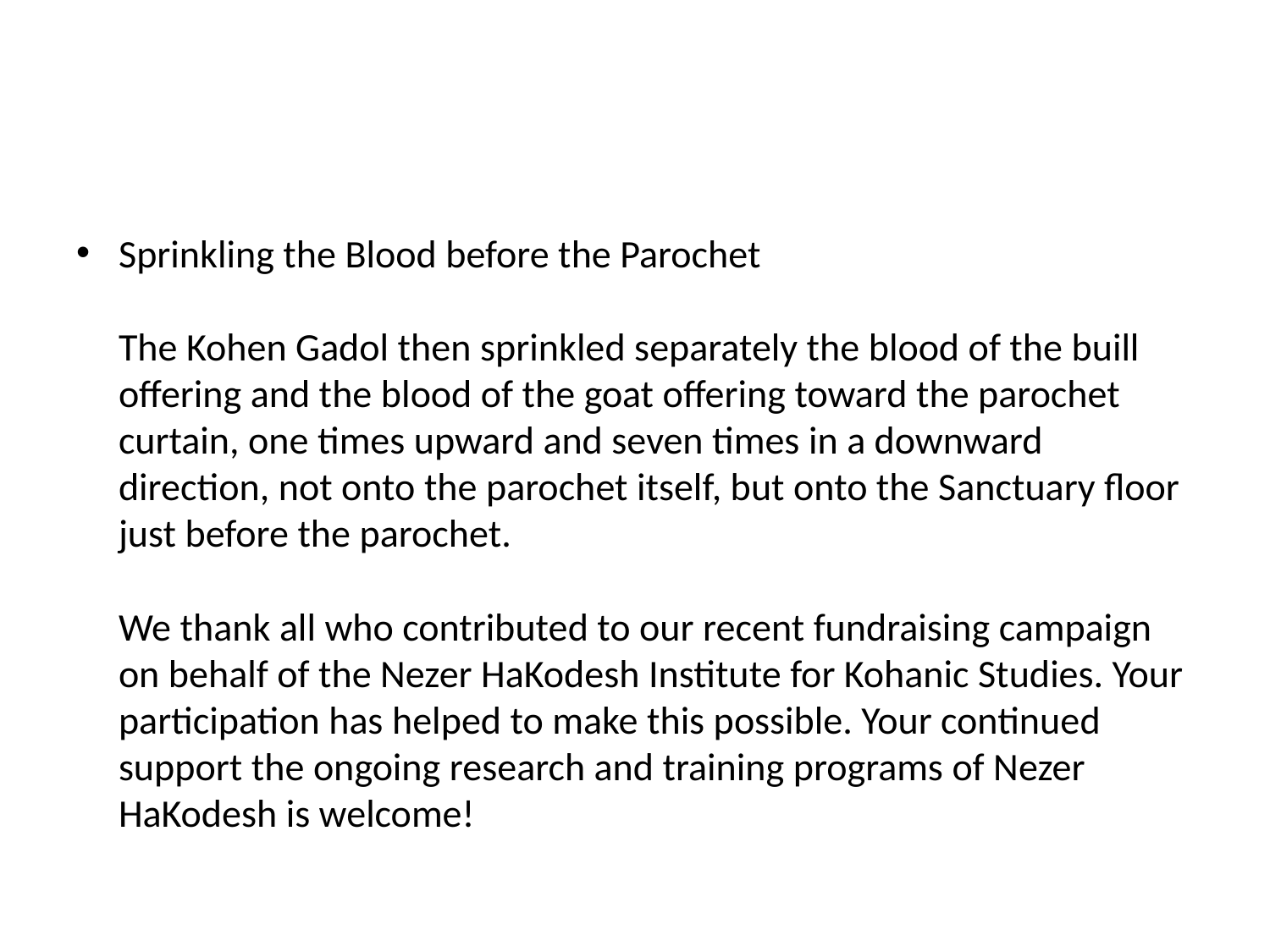

Sprinkling the Blood before the Parochet
The Kohen Gadol then sprinkled separately the blood of the buill offering and the blood of the goat offering toward the parochet curtain, one times upward and seven times in a downward direction, not onto the parochet itself, but onto the Sanctuary floor just before the parochet.
We thank all who contributed to our recent fundraising campaign on behalf of the Nezer HaKodesh Institute for Kohanic Studies. Your participation has helped to make this possible. Your continued support the ongoing research and training programs of Nezer HaKodesh is welcome!